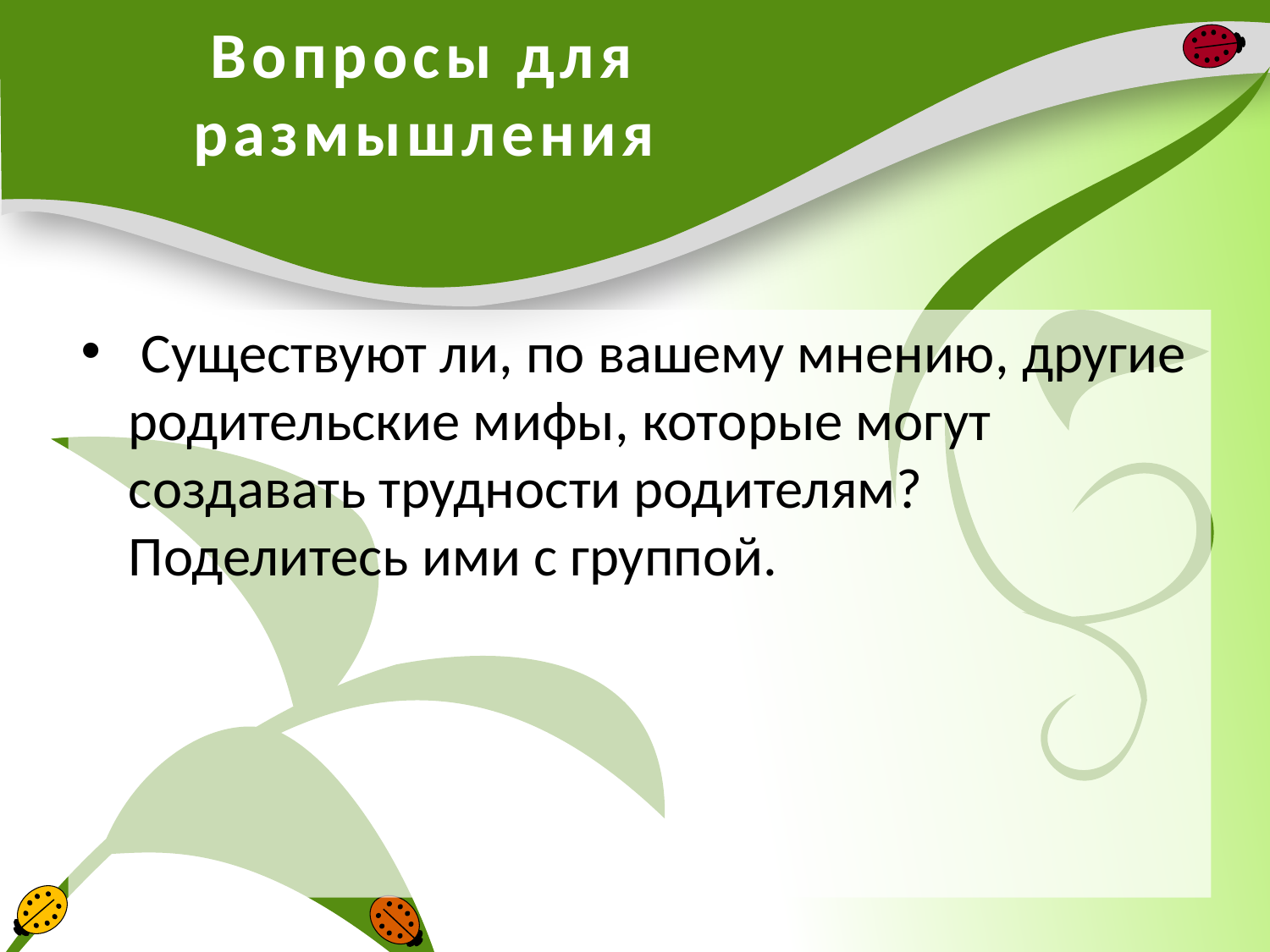

# Вопросы для размышления
 Существуют ли, по вашему мнению, другие родительские мифы, которые могут создавать трудности родителям? Поделитесь ими с группой.